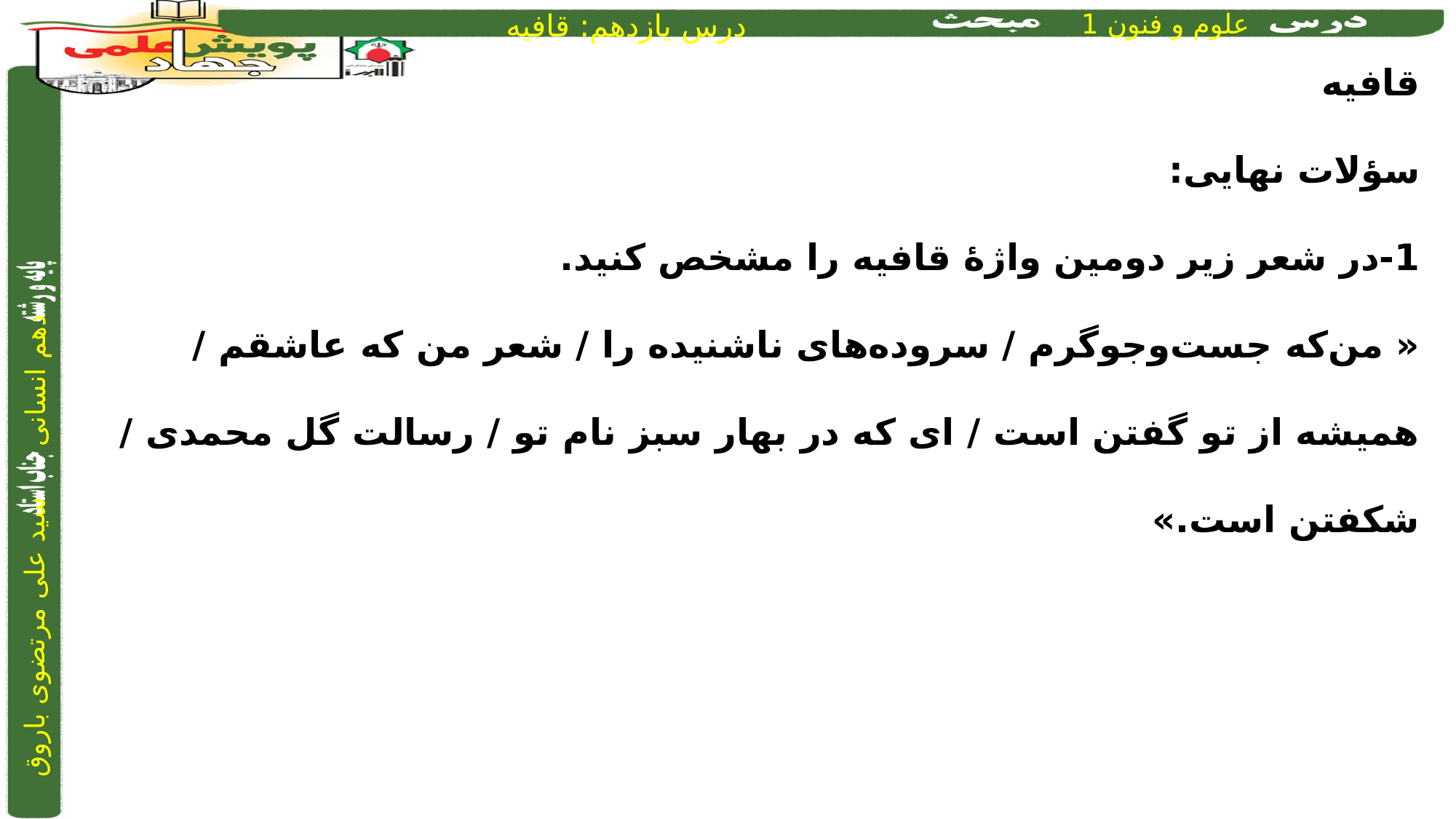

قافیه
سؤلات نهایی:
1-در شعر زیر دومین واژۀ قافیه را مشخص کنید.
« من‌که جست‌وجوگرم / سروده‌های ناشنیده را / شعر من‌ که عاشقم / همیشه از تو گفتن است / ای که در بهار سبز نام‌ تو / رسالت گل محمدی / شکفتن است.»